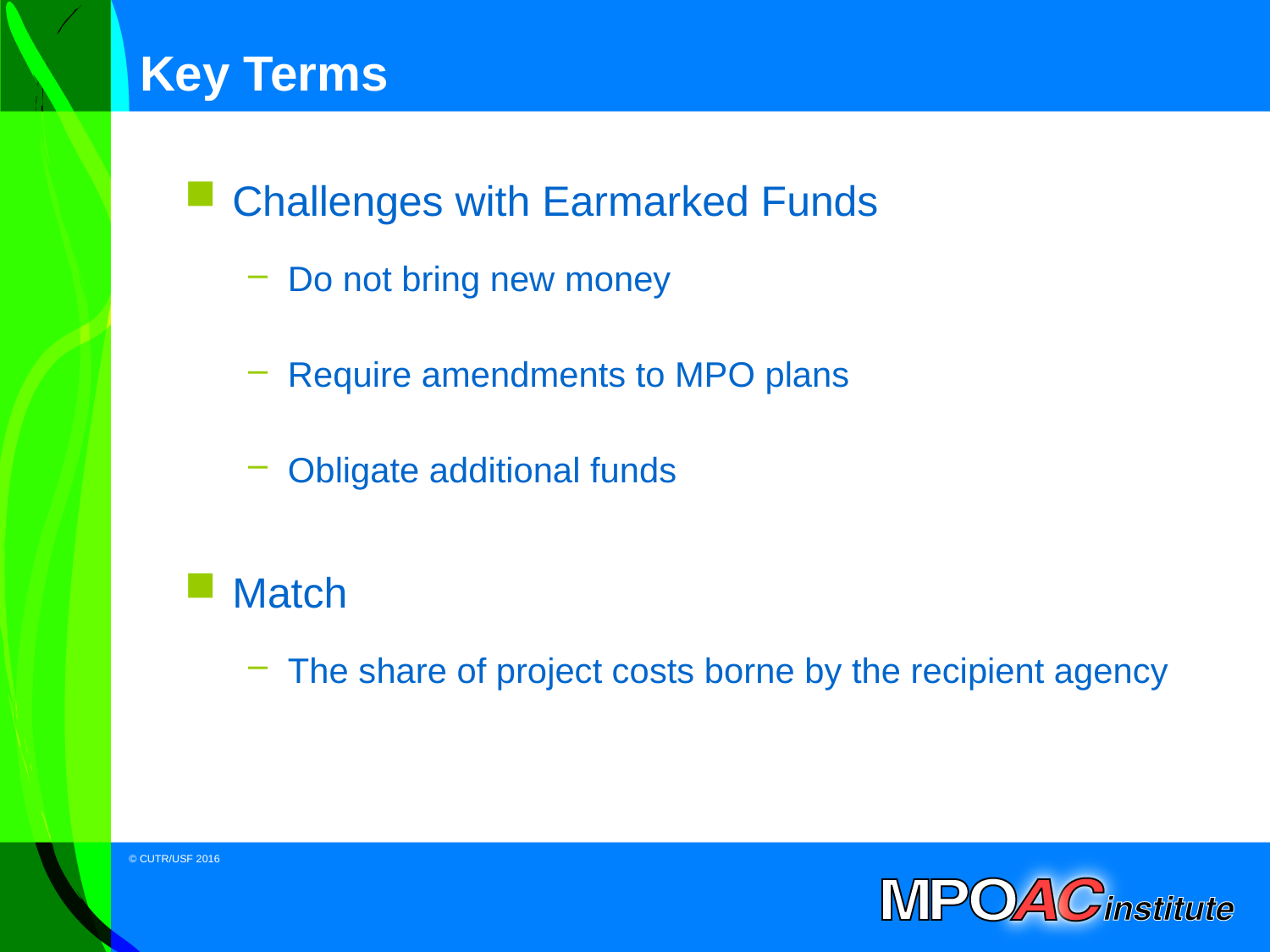

# Key Terms
Challenges with Earmarked Funds

Do not bring new money

Require amendments to MPO plans

Obligate additional funds

Match

The share of project costs borne by the recipient agency